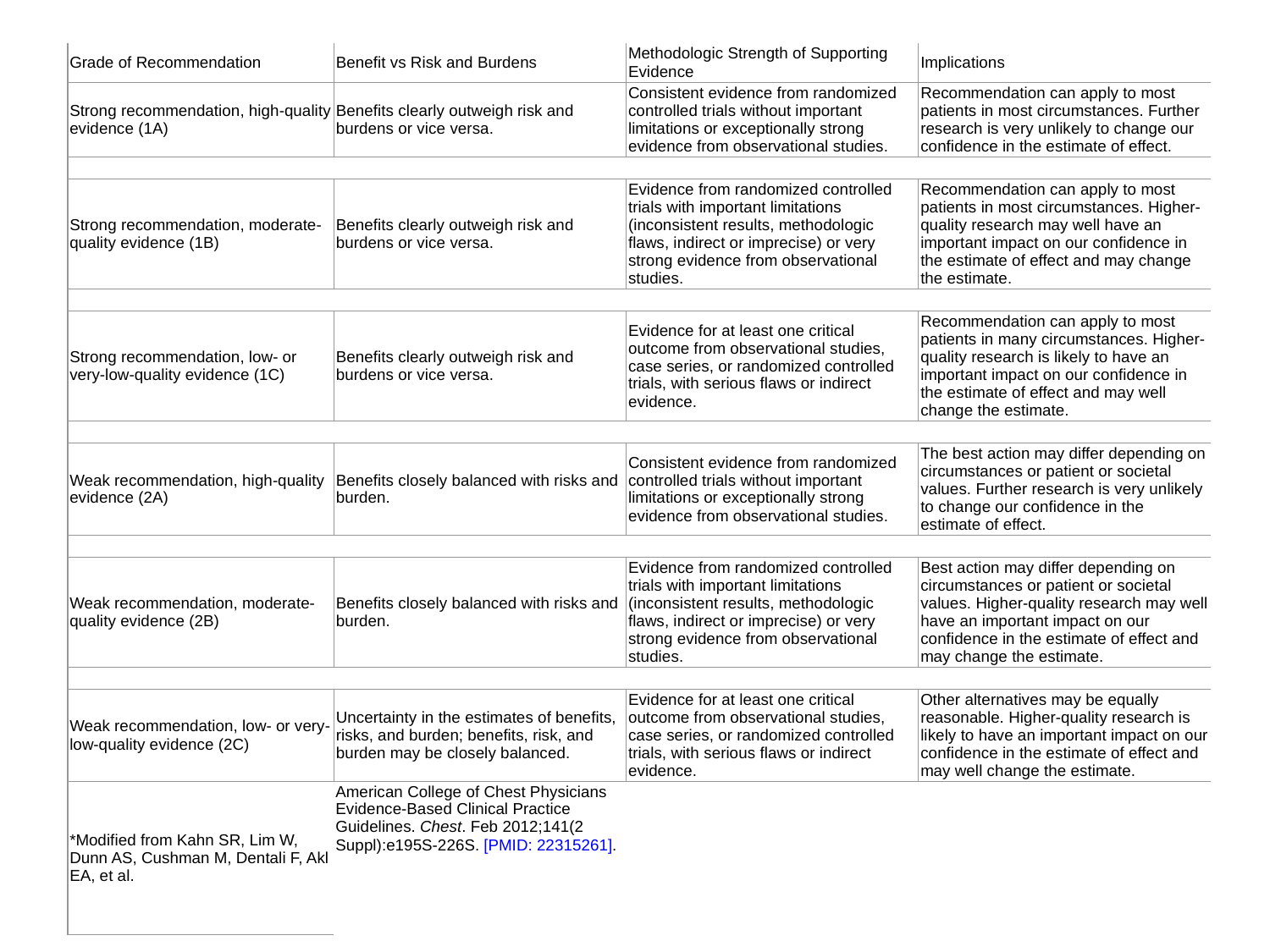

| Grade of Recommendation | Benefit vs Risk and Burdens | Methodologic Strength of Supporting Evidence | Implications |
| --- | --- | --- | --- |
| Strong recommendation, high-quality evidence (1A) | Benefits clearly outweigh risk and burdens or vice versa. | Consistent evidence from randomized controlled trials without important limitations or exceptionally strong evidence from observational studies. | Recommendation can apply to most patients in most circumstances. Further research is very unlikely to change our confidence in the estimate of effect. |
|  |  |  |  |
| Strong recommendation, moderate-quality evidence (1B) | Benefits clearly outweigh risk and burdens or vice versa. | Evidence from randomized controlled trials with important limitations (inconsistent results, methodologic flaws, indirect or imprecise) or very strong evidence from observational studies. | Recommendation can apply to most patients in most circumstances. Higher-quality research may well have an important impact on our confidence in the estimate of effect and may change the estimate. |
|  |  |  |  |
| Strong recommendation, low- or very-low-quality evidence (1C) | Benefits clearly outweigh risk and burdens or vice versa. | Evidence for at least one critical outcome from observational studies, case series, or randomized controlled trials, with serious flaws or indirect evidence. | Recommendation can apply to most patients in many circumstances. Higher-quality research is likely to have an important impact on our confidence in the estimate of effect and may well change the estimate. |
|  |  |  |  |
| Weak recommendation, high-quality evidence (2A) | Benefits closely balanced with risks and burden. | Consistent evidence from randomized controlled trials without important limitations or exceptionally strong evidence from observational studies. | The best action may differ depending on circumstances or patient or societal values. Further research is very unlikely to change our confidence in the estimate of effect. |
|  |  |  |  |
| Weak recommendation, moderate-quality evidence (2B) | Benefits closely balanced with risks and burden. | Evidence from randomized controlled trials with important limitations (inconsistent results, methodologic flaws, indirect or imprecise) or very strong evidence from observational studies. | Best action may differ depending on circumstances or patient or societal values. Higher-quality research may well have an important impact on our confidence in the estimate of effect and may change the estimate. |
|  |  |  |  |
| Weak recommendation, low- or very-low-quality evidence (2C) | Uncertainty in the estimates of benefits, risks, and burden; benefits, risk, and burden may be closely balanced. | Evidence for at least one critical outcome from observational studies, case series, or randomized controlled trials, with serious flaws or indirect evidence. | Other alternatives may be equally reasonable. Higher-quality research is likely to have an important impact on our confidence in the estimate of effect and may well change the estimate. |
| \*Modified from Kahn SR, Lim W, Dunn AS, Cushman M, Dentali F, Akl EA, et al. | American College of Chest Physicians Evidence-Based Clinical Practice Guidelines. Chest. Feb 2012;141(2 Suppl):e195S-226S. [PMID: 22315261]. |  |  |